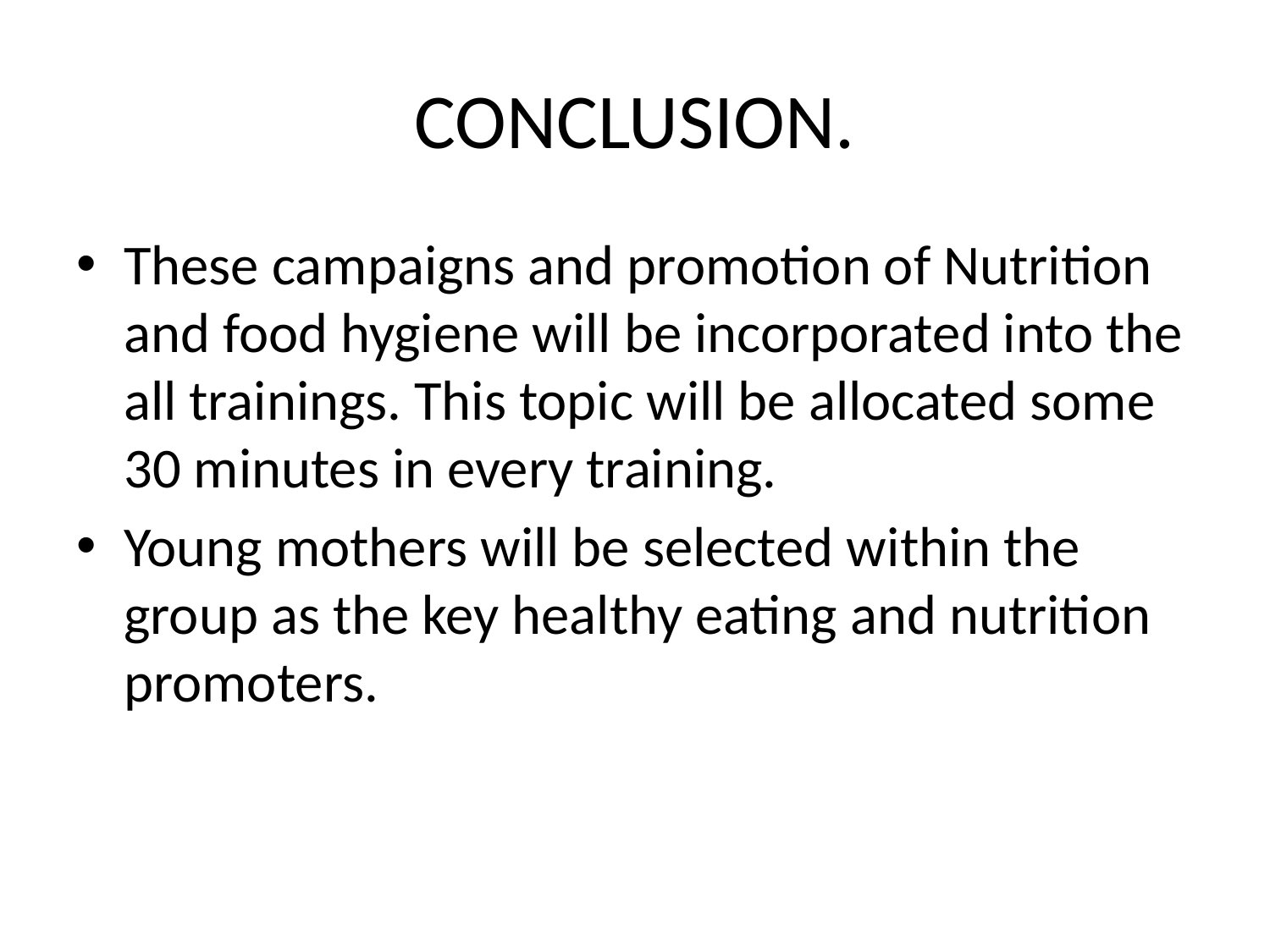

# CONCLUSION.

These campaigns and promotion of Nutrition and food hygiene will be incorporated into the all trainings. This topic will be allocated some 30 minutes in every training.
Young mothers will be selected within the group as the key healthy eating and nutrition promoters.